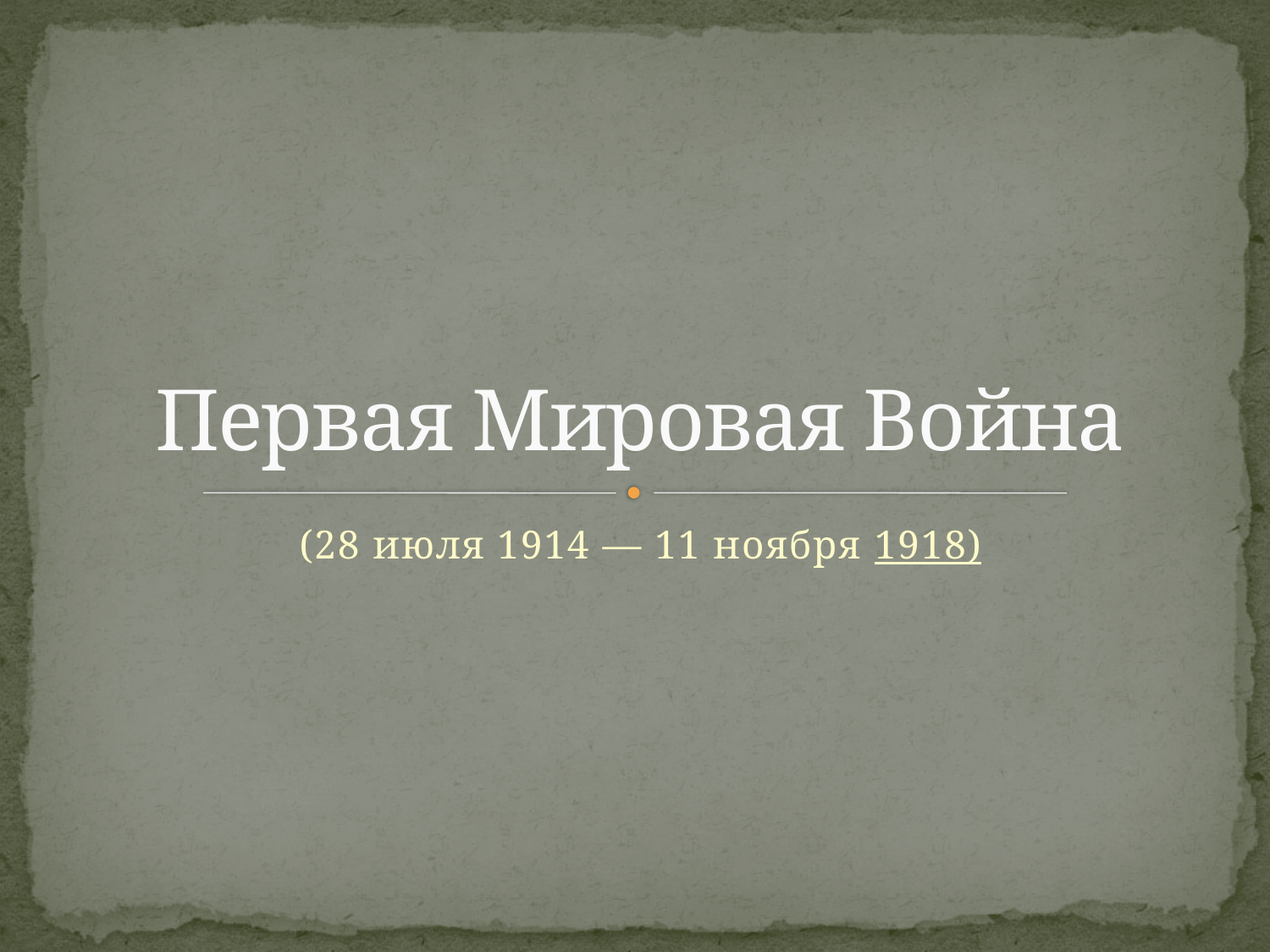

# Первая Мировая Война
(28 июля 1914 — 11 ноября 1918)